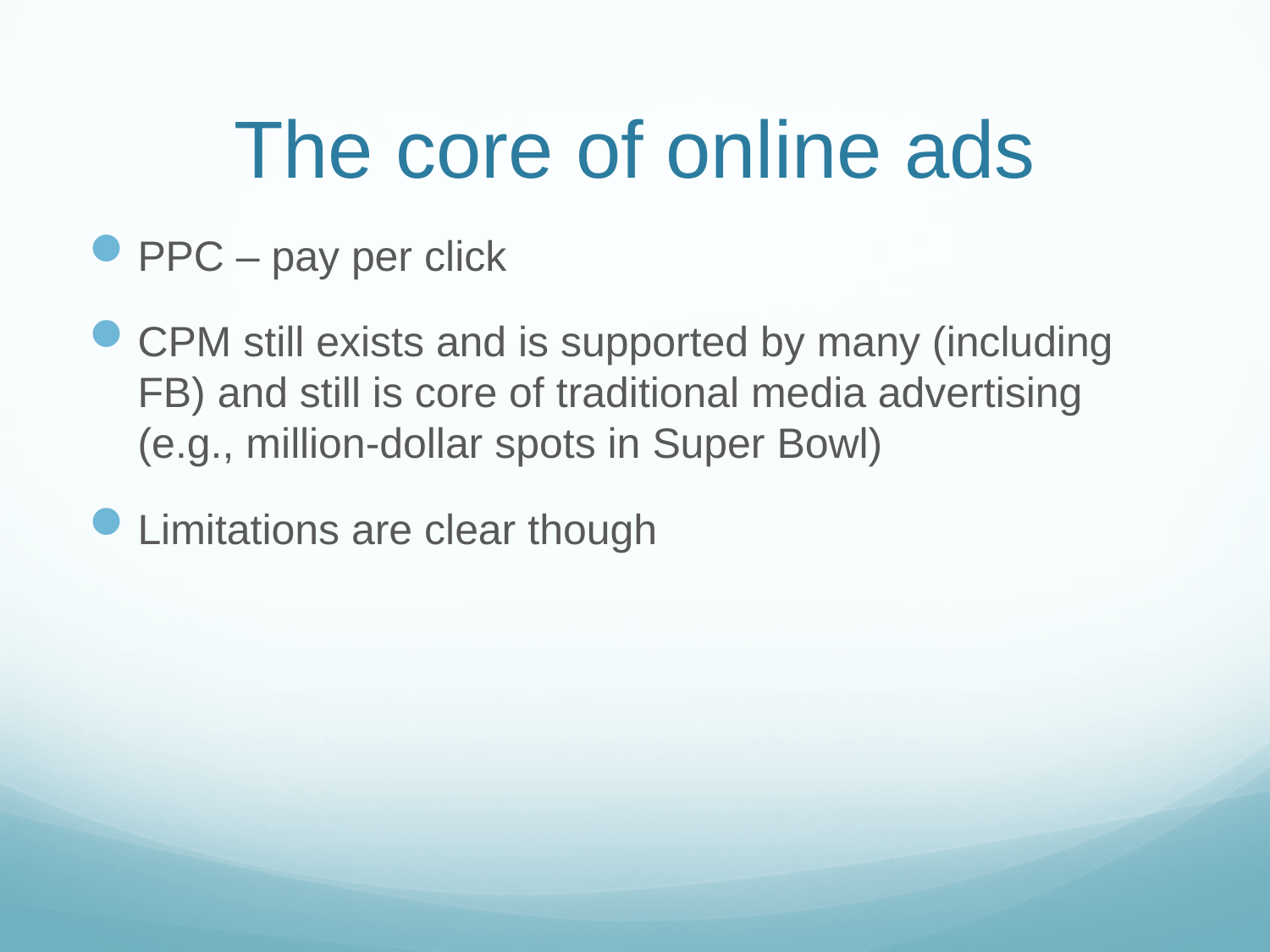

# The core of online ads
PPC – pay per click
CPM still exists and is supported by many (including FB) and still is core of traditional media advertising (e.g., million-dollar spots in Super Bowl)
Limitations are clear though